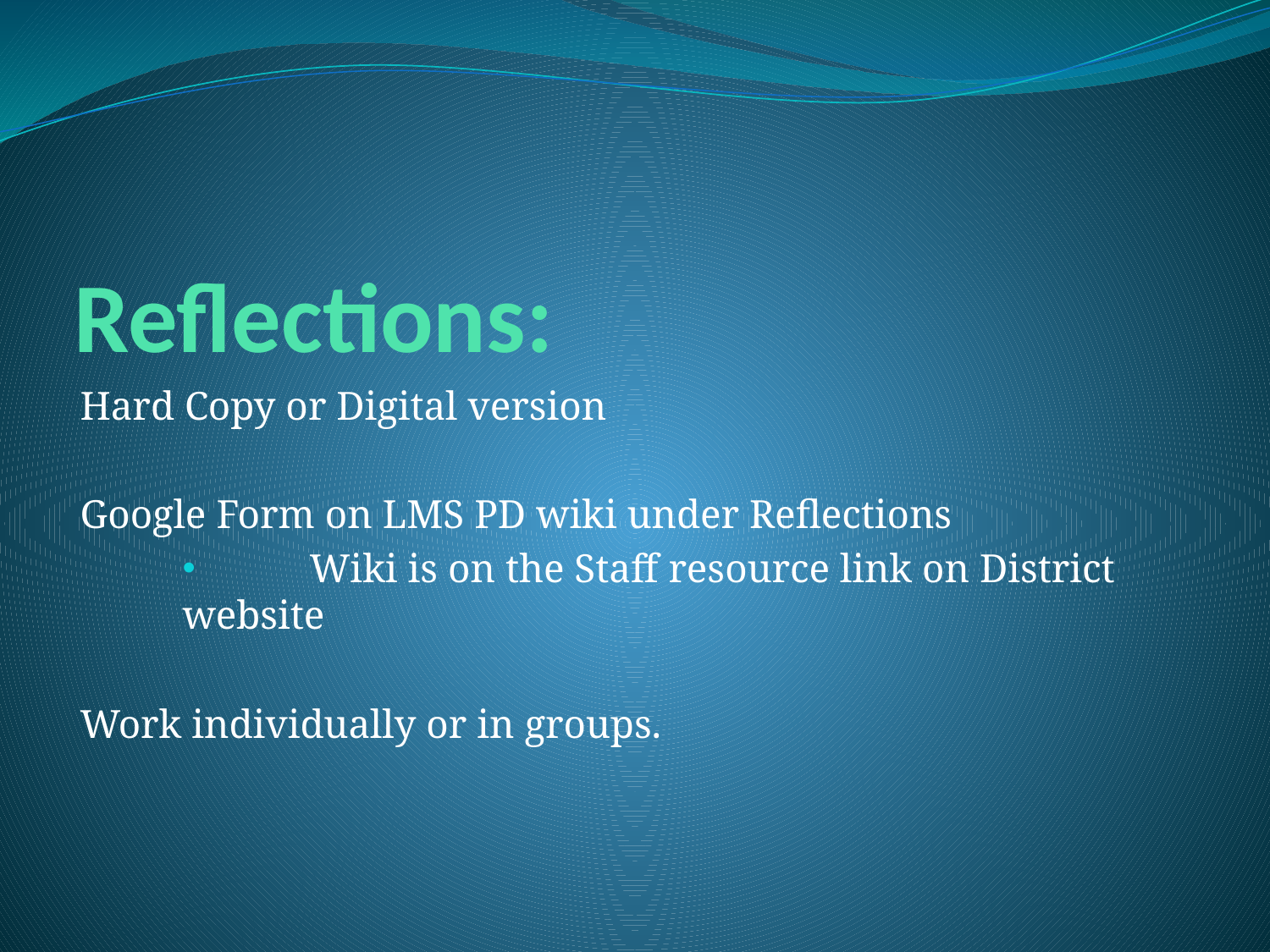

# Reflections:
Hard Copy or Digital version

Google Form on LMS PD wiki under Reflections
	Wiki is on the Staff resource link on District website

Work individually or in groups.